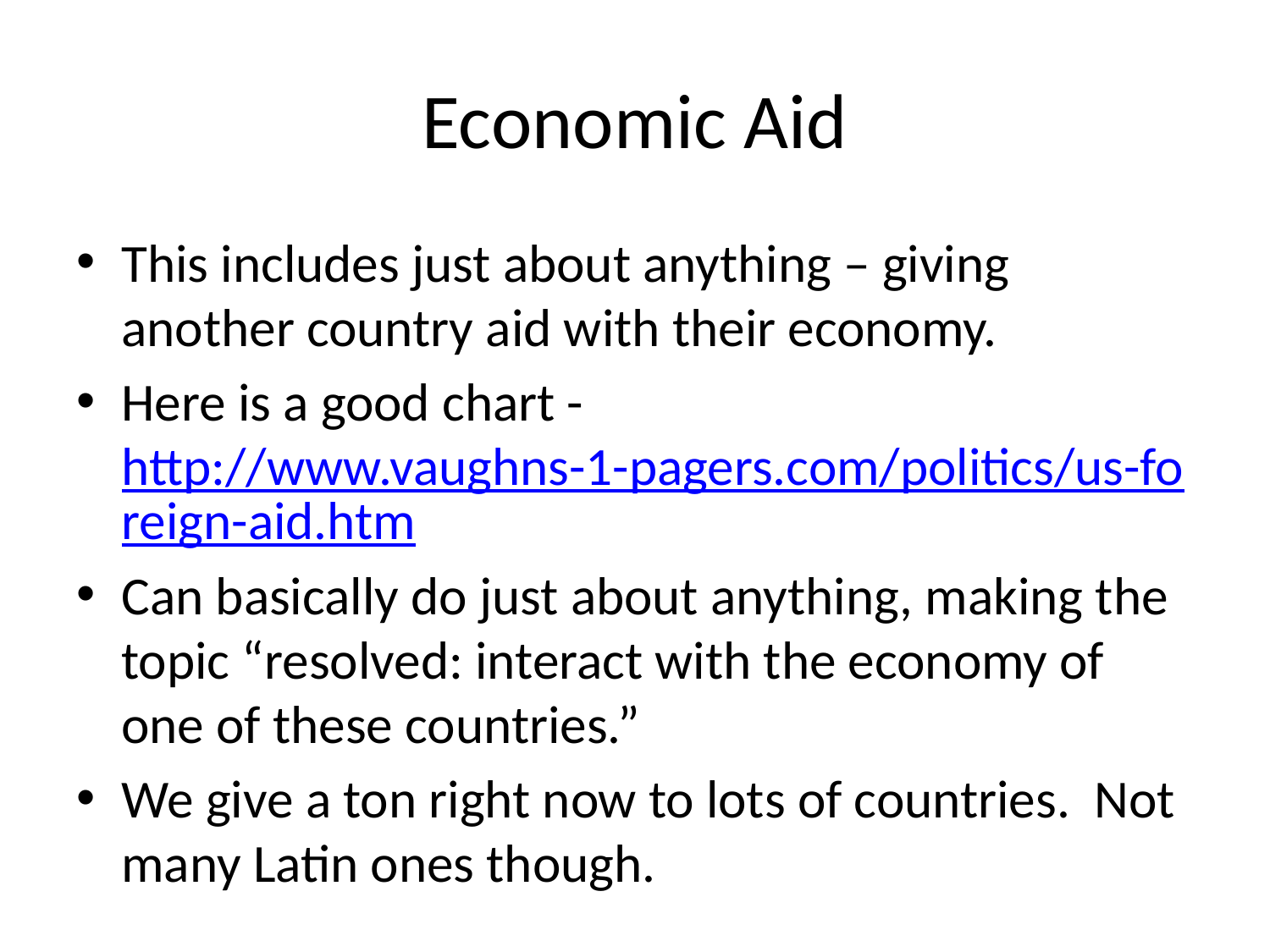

# Economic Aid
This includes just about anything – giving another country aid with their economy.
Here is a good chart - http://www.vaughns-1-pagers.com/politics/us-foreign-aid.htm
Can basically do just about anything, making the topic “resolved: interact with the economy of one of these countries.”
We give a ton right now to lots of countries.  Not many Latin ones though.